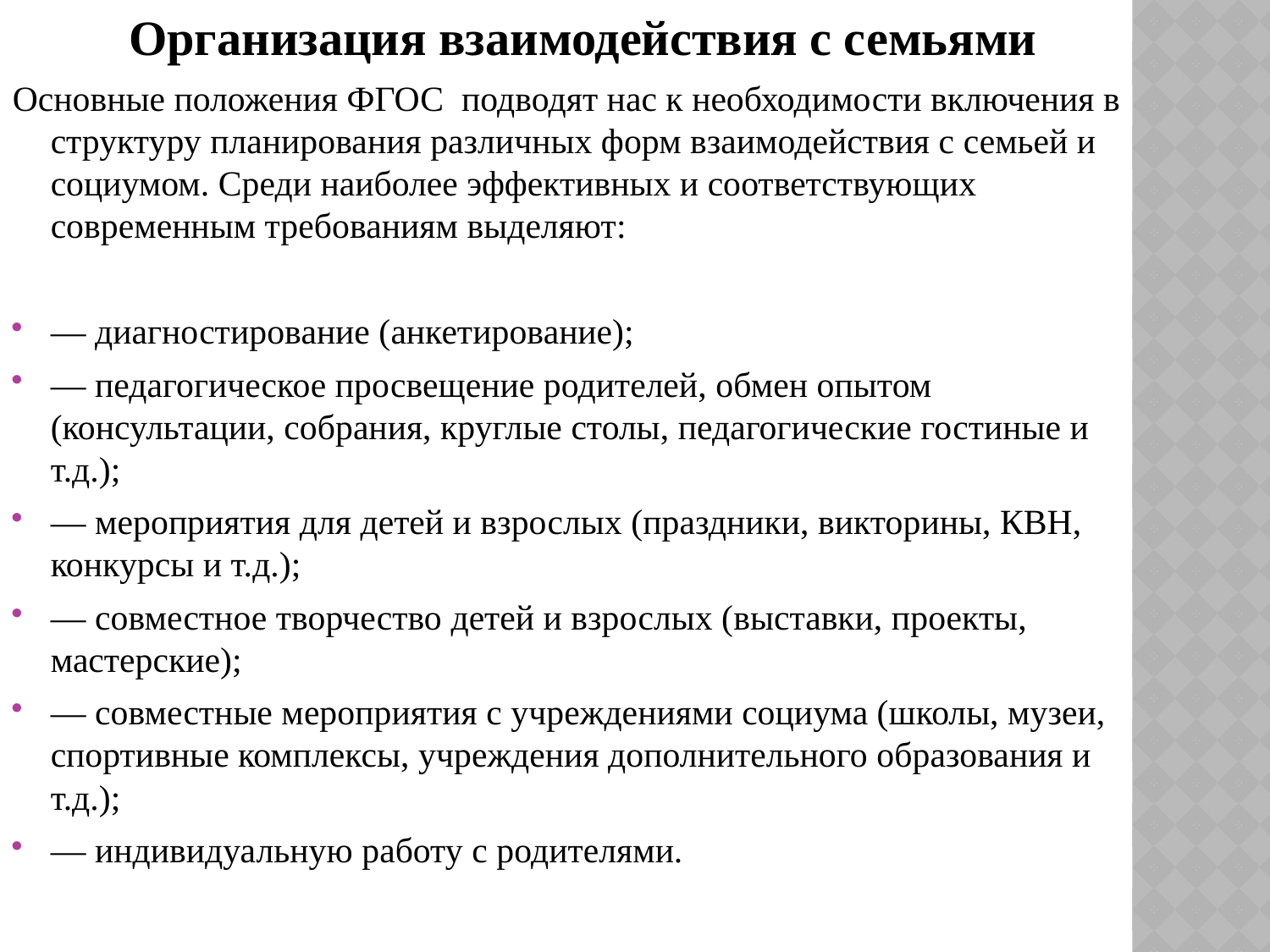

Организация взаимодействия с семьями
Основные положения ФГОС  подводят нас к необходимости включения в структуру планирования различных форм взаимодействия с семьей и социумом. Среди наиболее эффективных и соответствующих современным требованиям выделяют:

— диагностирование (анкетирование);
— педагогическое просвещение родителей, обмен опытом (консультации, собрания, круглые столы, педагогические гостиные и т.д.);
— мероприятия для детей и взрослых (праздники, викторины, КВН, конкурсы и т.д.);
— совместное творчество детей и взрослых (выставки, проекты, мастерские);
— совместные мероприятия с учреждениями социума (школы, музеи, спортивные комплексы, учреждения дополнительного образования и т.д.);
— индивидуальную работу с родителями.